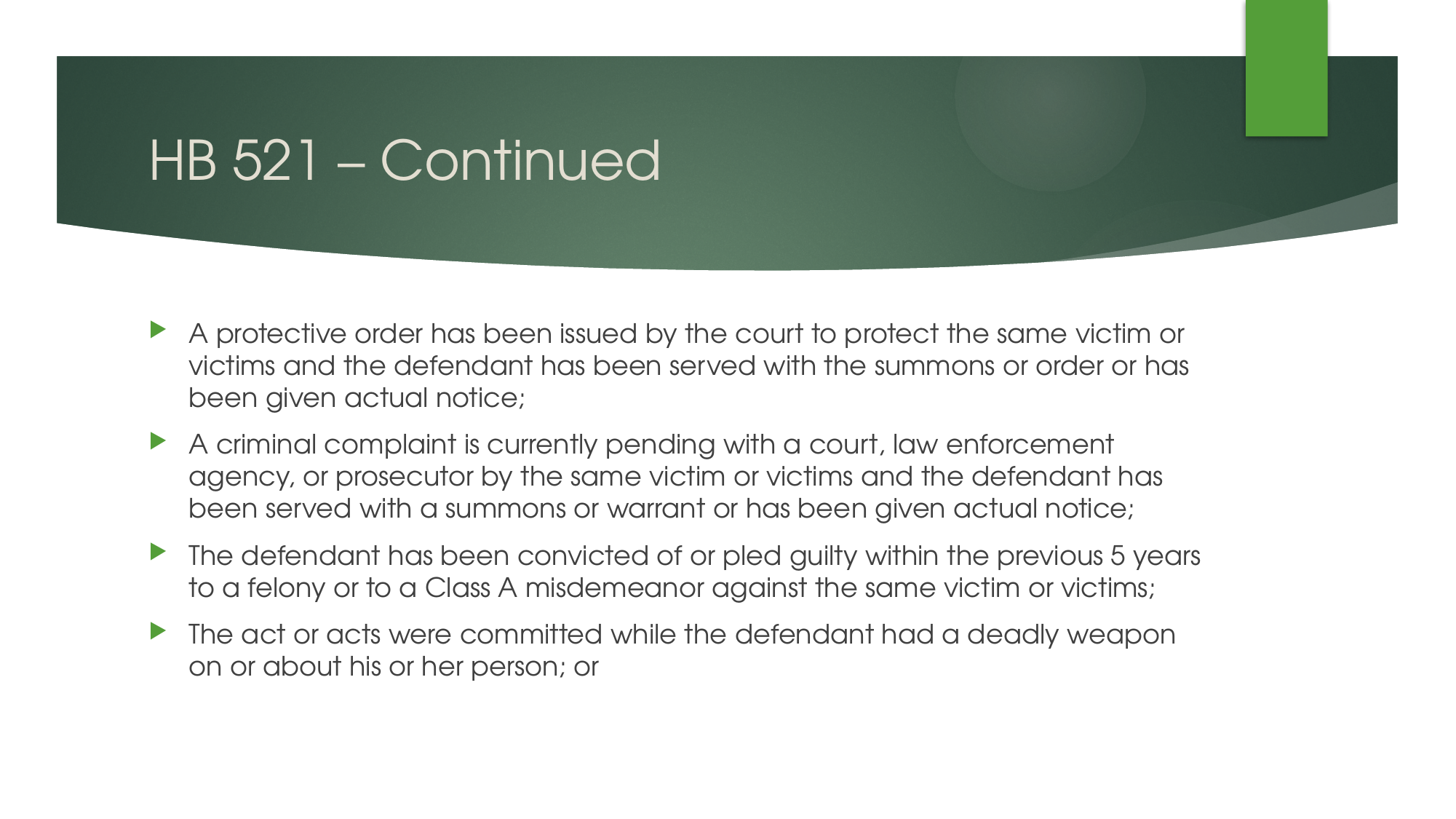

# HB 521 – Continued
A protective order has been issued by the court to protect the same victim or victims and the defendant has been served with the summons or order or has been given actual notice;
A criminal complaint is currently pending with a court, law enforcement agency, or prosecutor by the same victim or victims and the defendant has been served with a summons or warrant or has been given actual notice;
The defendant has been convicted of or pled guilty within the previous 5 years to a felony or to a Class A misdemeanor against the same victim or victims;
The act or acts were committed while the defendant had a deadly weapon on or about his or her person; or